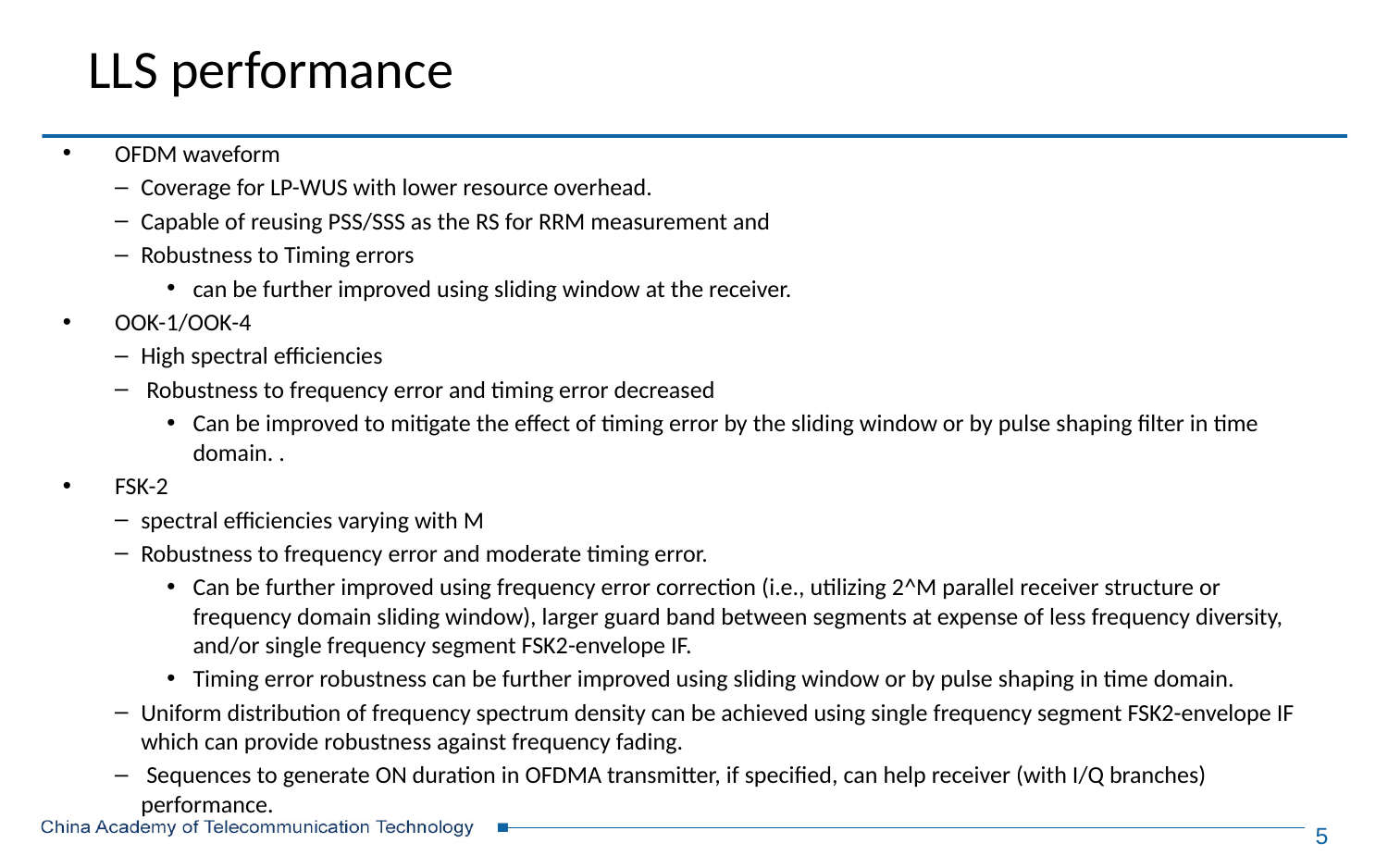

# LLS performance
OFDM waveform
Coverage for LP-WUS with lower resource overhead.
Capable of reusing PSS/SSS as the RS for RRM measurement and
Robustness to Timing errors
can be further improved using sliding window at the receiver.
OOK-1/OOK-4
High spectral efficiencies
 Robustness to frequency error and timing error decreased
Can be improved to mitigate the effect of timing error by the sliding window or by pulse shaping filter in time domain. .
FSK-2
spectral efficiencies varying with M
Robustness to frequency error and moderate timing error.
Can be further improved using frequency error correction (i.e., utilizing 2^M parallel receiver structure or frequency domain sliding window), larger guard band between segments at expense of less frequency diversity, and/or single frequency segment FSK2-envelope IF.
Timing error robustness can be further improved using sliding window or by pulse shaping in time domain.
Uniform distribution of frequency spectrum density can be achieved using single frequency segment FSK2-envelope IF which can provide robustness against frequency fading.
 Sequences to generate ON duration in OFDMA transmitter, if specified, can help receiver (with I/Q branches) performance.

5